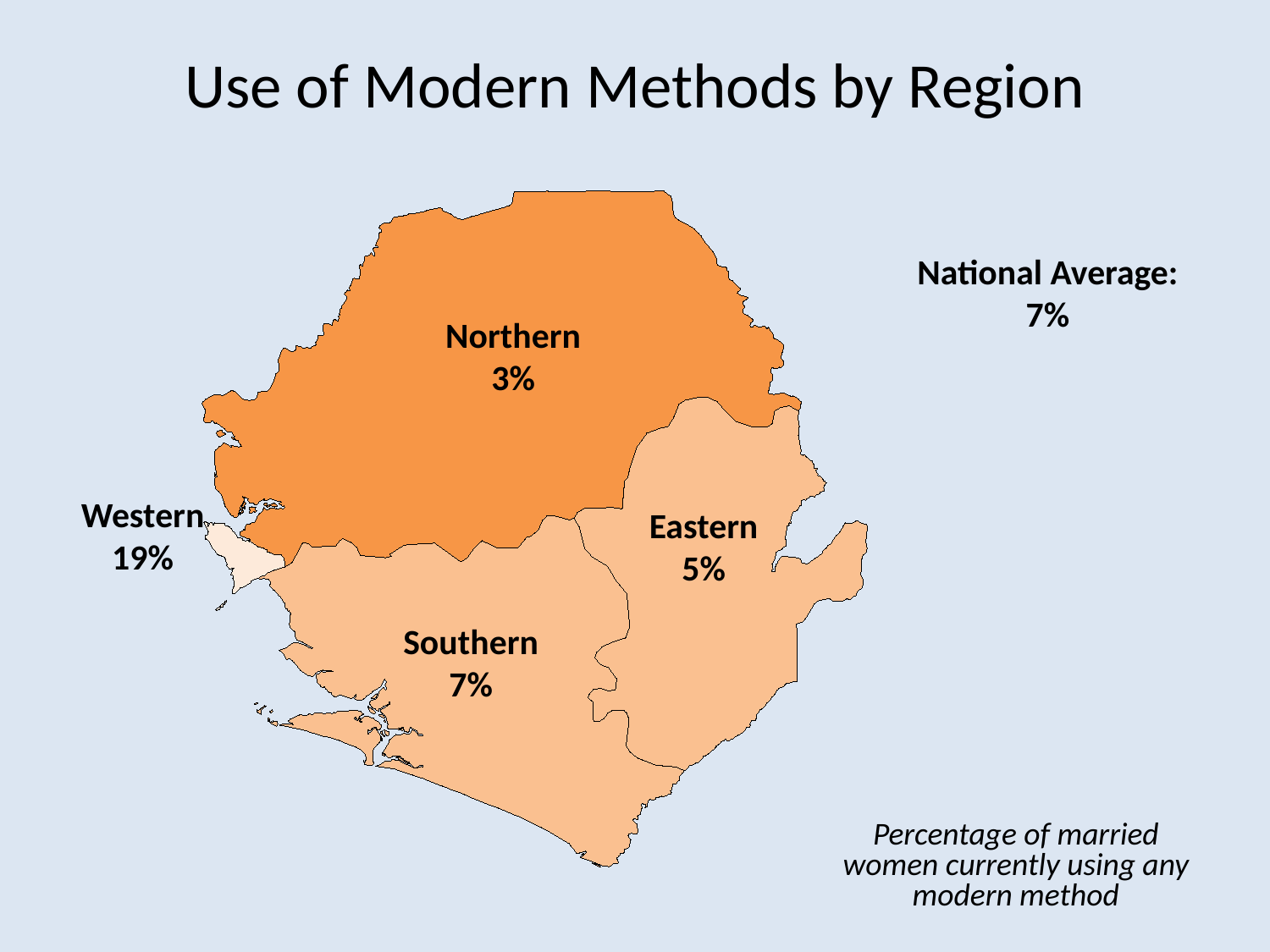

# Use of Modern Methods by Region

Northern
3%
Western
19%
Eastern
5%
Southern
7%
National Average:
7%
Percentage of married women currently using any modern method